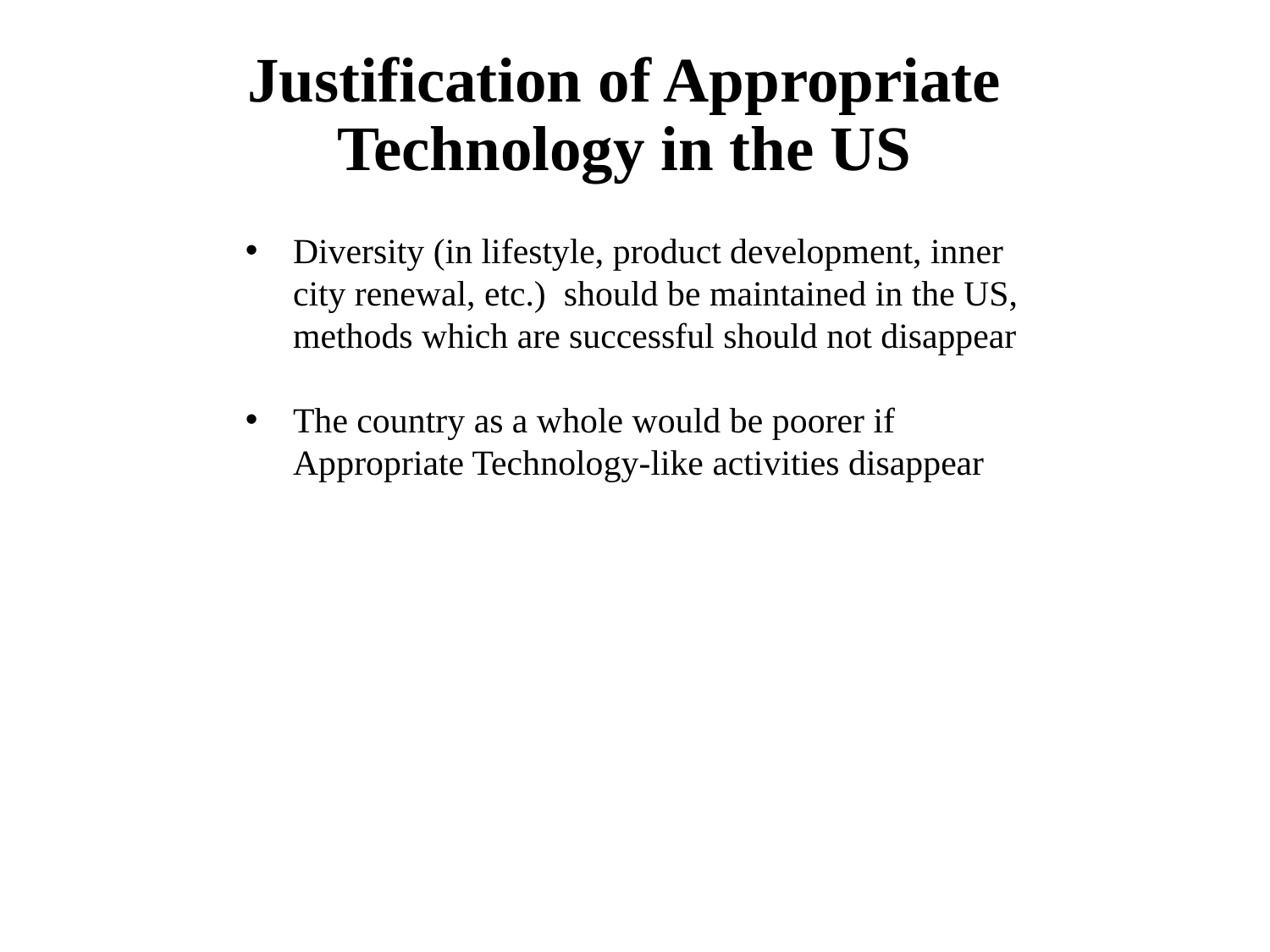

# Justification of Appropriate Technology in the US
Diversity (in lifestyle, product development, inner city renewal, etc.)  should be maintained in the US, methods which are successful should not disappear

The country as a whole would be poorer if Appropriate Technology-like activities disappear